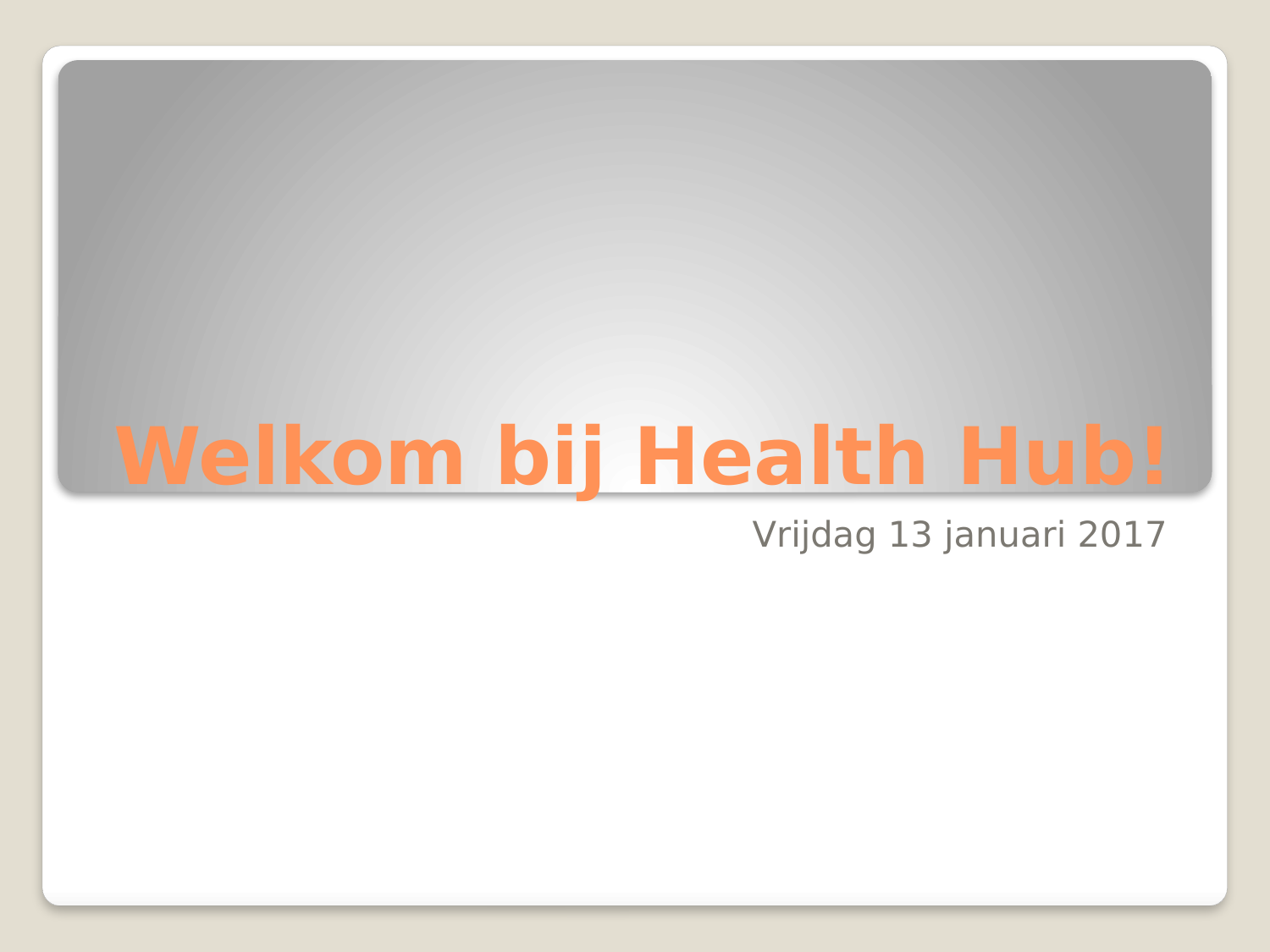

# Welkom bij Health Hub!
Vrijdag 13 januari 2017